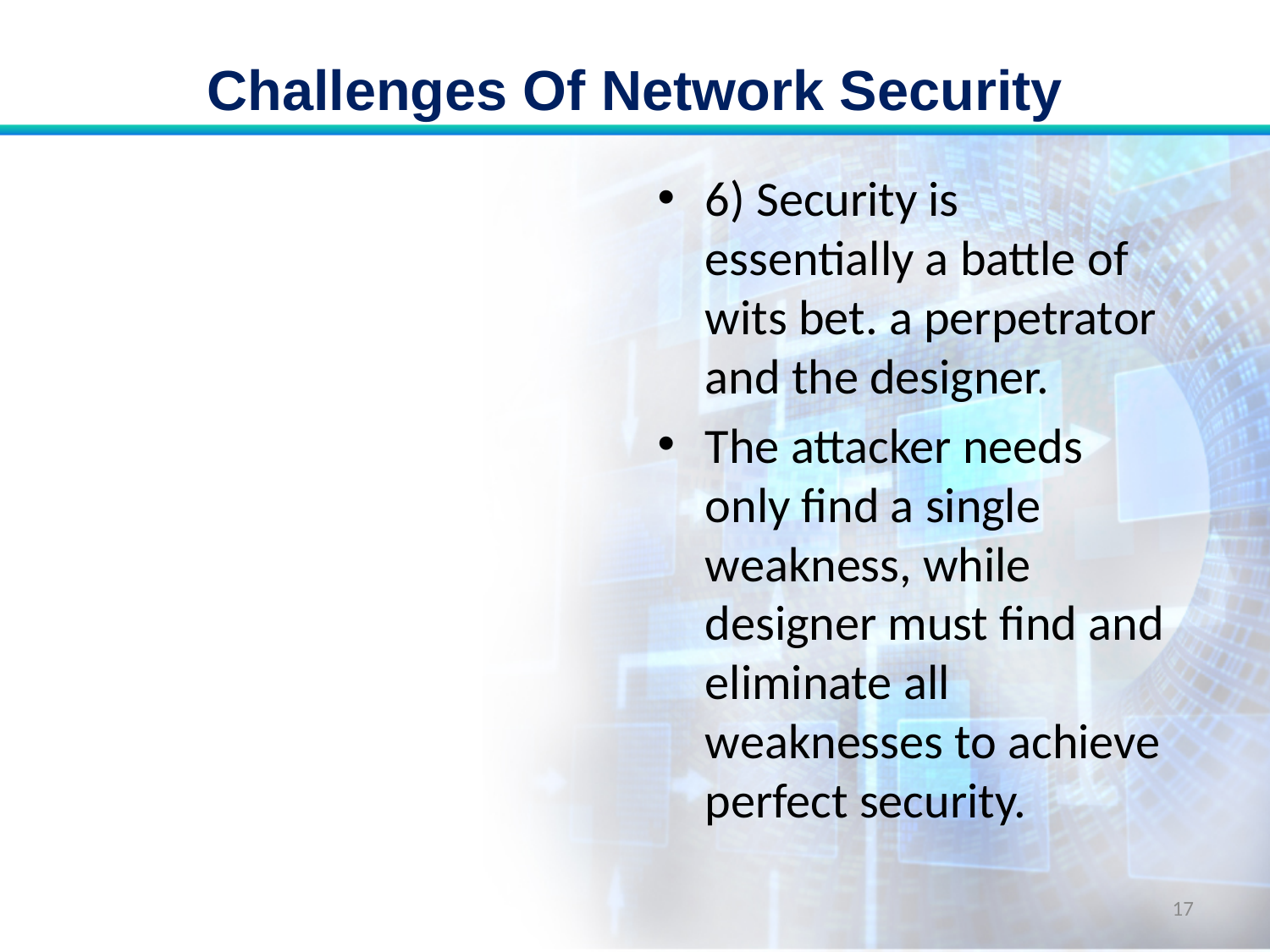

# Challenges Of Network Security
6) Security is essentially a battle of wits bet. a perpetrator and the designer.
The attacker needs only find a single weakness, while designer must find and eliminate all weaknesses to achieve perfect security.
17